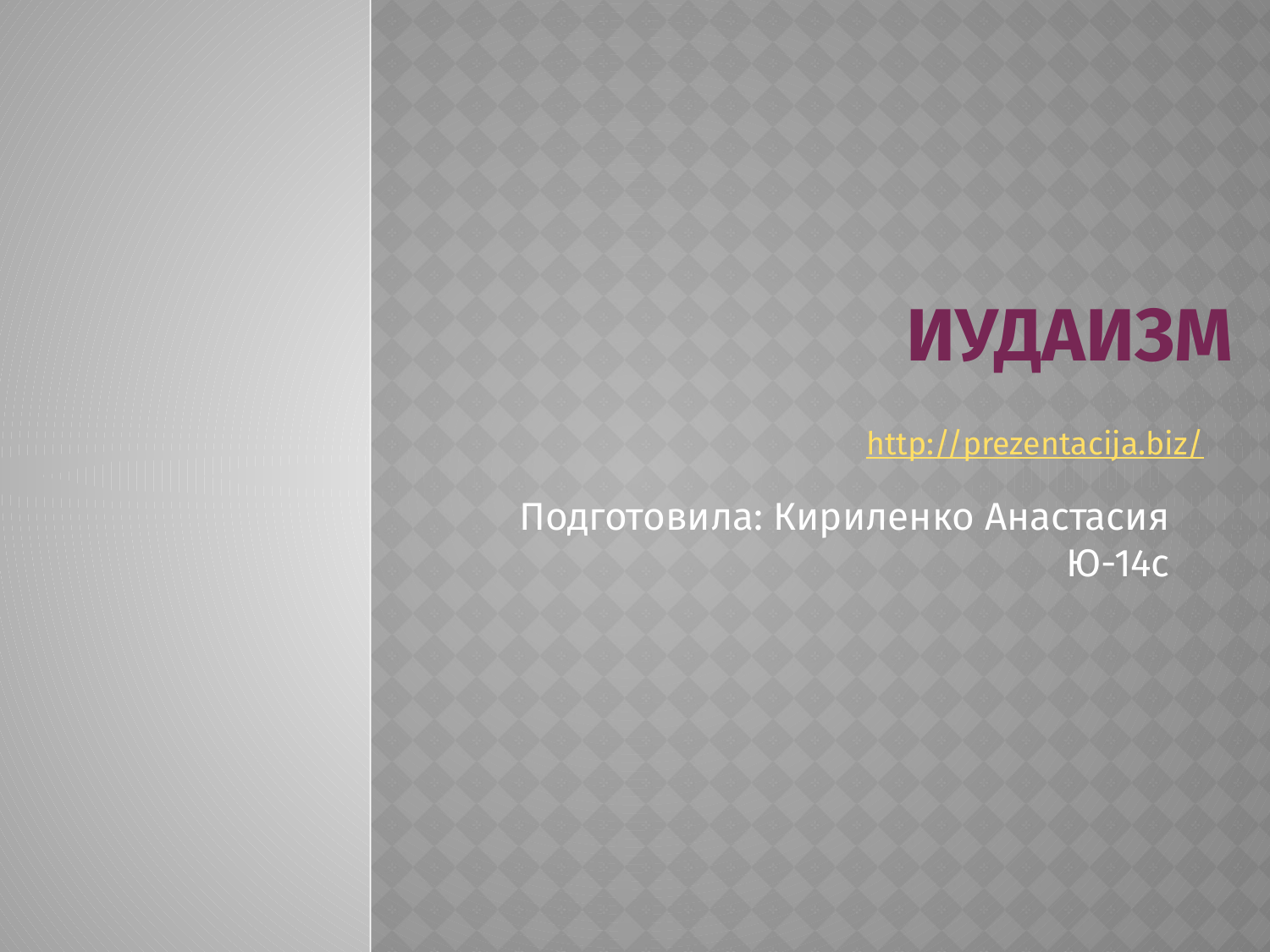

# Иудаизм
http://prezentacija.biz/
Подготовила: Кириленко Анастасия Ю-14с